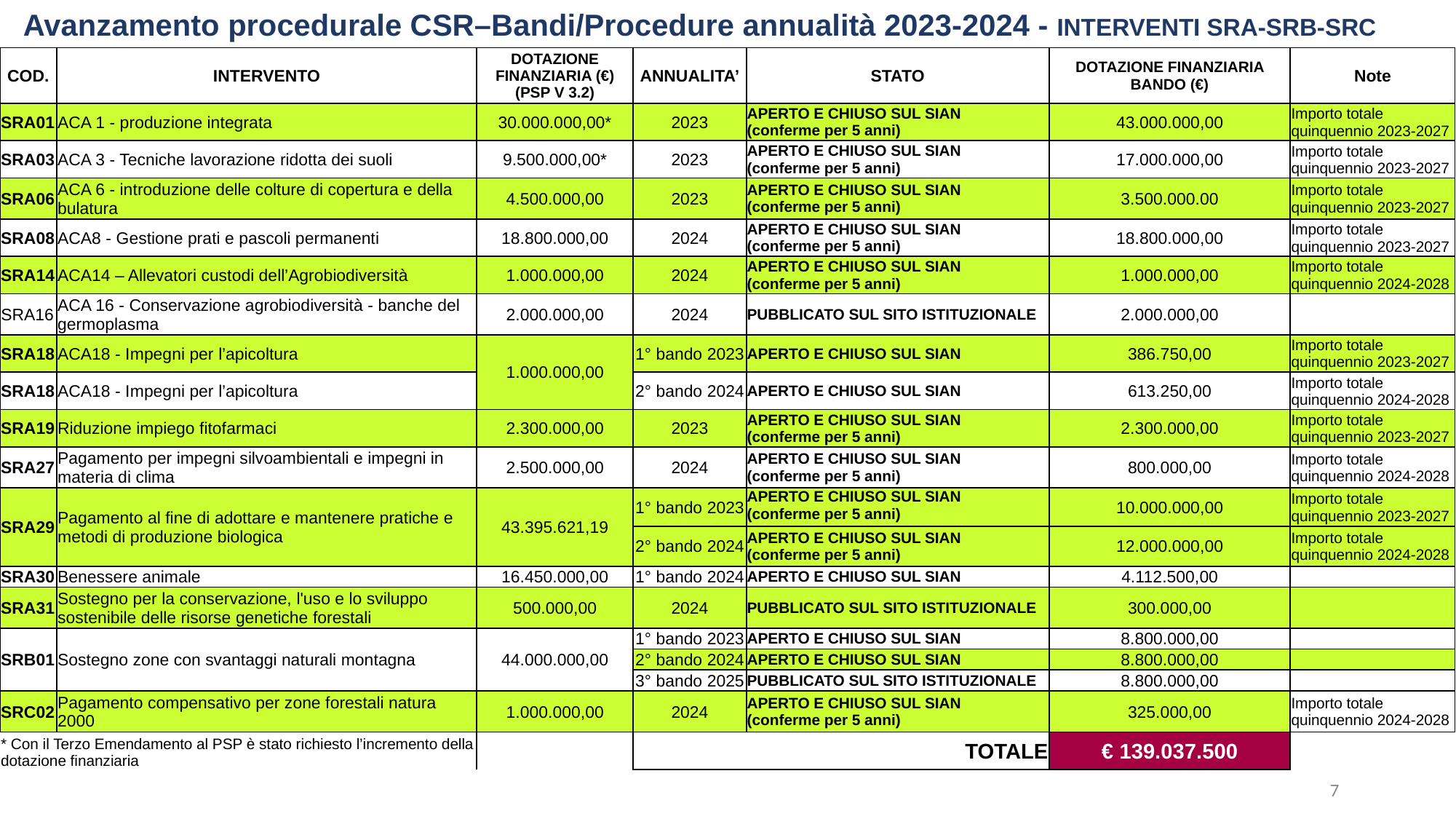

Avanzamento procedurale CSR–Bandi/Procedure annualità 2023-2024 - INTERVENTI SRA-SRB-SRC
| COD. | INTERVENTO | DOTAZIONE FINANZIARIA (€) (PSP V 3.2) | ANNUALITA’ | STATO | DOTAZIONE FINANZIARIA BANDO (€) | Note |
| --- | --- | --- | --- | --- | --- | --- |
| SRA01 | ACA 1 - produzione integrata | 30.000.000,00\* | 2023 | APERTO E CHIUSO SUL SIAN (conferme per 5 anni) | 43.000.000,00 | Importo totale quinquennio 2023-2027 |
| SRA03 | ACA 3 - Tecniche lavorazione ridotta dei suoli | 9.500.000,00\* | 2023 | APERTO E CHIUSO SUL SIAN (conferme per 5 anni) | 17.000.000,00 | Importo totale quinquennio 2023-2027 |
| SRA06 | ACA 6 - introduzione delle colture di copertura e della bulatura | 4.500.000,00 | 2023 | APERTO E CHIUSO SUL SIAN (conferme per 5 anni) | 3.500.000.00 | Importo totale quinquennio 2023-2027 |
| SRA08 | ACA8 - Gestione prati e pascoli permanenti | 18.800.000,00 | 2024 | APERTO E CHIUSO SUL SIAN (conferme per 5 anni) | 18.800.000,00 | Importo totale quinquennio 2023-2027 |
| SRA14 | ACA14 – Allevatori custodi dell’Agrobiodiversità | 1.000.000,00 | 2024 | APERTO E CHIUSO SUL SIAN (conferme per 5 anni) | 1.000.000,00 | Importo totale quinquennio 2024-2028 |
| SRA16 | ACA 16 - Conservazione agrobiodiversità - banche del germoplasma | 2.000.000,00 | 2024 | PUBBLICATO SUL SITO ISTITUZIONALE | 2.000.000,00 |  |
| SRA18 | ACA18 - Impegni per l’apicoltura | 1.000.000,00 | 1° bando 2023 | APERTO E CHIUSO SUL SIAN | 386.750,00 | Importo totale quinquennio 2023-2027 |
| SRA18 | ACA18 - Impegni per l’apicoltura |  | 2° bando 2024 | APERTO E CHIUSO SUL SIAN | 613.250,00 | Importo totale quinquennio 2024-2028 |
| SRA19 | Riduzione impiego fitofarmaci | 2.300.000,00 | 2023 | APERTO E CHIUSO SUL SIAN (conferme per 5 anni) | 2.300.000,00 | Importo totale quinquennio 2023-2027 |
| SRA27 | Pagamento per impegni silvoambientali e impegni in materia di clima | 2.500.000,00 | 2024 | APERTO E CHIUSO SUL SIAN (conferme per 5 anni) | 800.000,00 | Importo totale quinquennio 2024-2028 |
| SRA29 | Pagamento al fine di adottare e mantenere pratiche e metodi di produzione biologica | 43.395.621,19 | 1° bando 2023 | APERTO E CHIUSO SUL SIAN (conferme per 5 anni) | 10.000.000,00 | Importo totale quinquennio 2023-2027 |
|  |  |  | 2° bando 2024 | APERTO E CHIUSO SUL SIAN (conferme per 5 anni) | 12.000.000,00 | Importo totale quinquennio 2024-2028 |
| SRA30 | Benessere animale | 16.450.000,00 | 1° bando 2024 | APERTO E CHIUSO SUL SIAN | 4.112.500,00 |  |
| SRA31 | Sostegno per la conservazione, l'uso e lo sviluppo sostenibile delle risorse genetiche forestali | 500.000,00 | 2024 | PUBBLICATO SUL SITO ISTITUZIONALE | 300.000,00 |  |
| SRB01 | Sostegno zone con svantaggi naturali montagna | 44.000.000,00 | 1° bando 2023 | APERTO E CHIUSO SUL SIAN | 8.800.000,00 |  |
|  |  |  | 2° bando 2024 | APERTO E CHIUSO SUL SIAN | 8.800.000,00 |  |
|  |  |  | 3° bando 2025 | PUBBLICATO SUL SITO ISTITUZIONALE | 8.800.000,00 |  |
| SRC02 | Pagamento compensativo per zone forestali natura 2000 | 1.000.000,00 | 2024 | APERTO E CHIUSO SUL SIAN (conferme per 5 anni) | 325.000,00 | Importo totale quinquennio 2024-2028 |
| \* Con il Terzo Emendamento al PSP è stato richiesto l’incremento della dotazione finanziaria |  |  | TOTALE |  | € 139.037.500 |  |